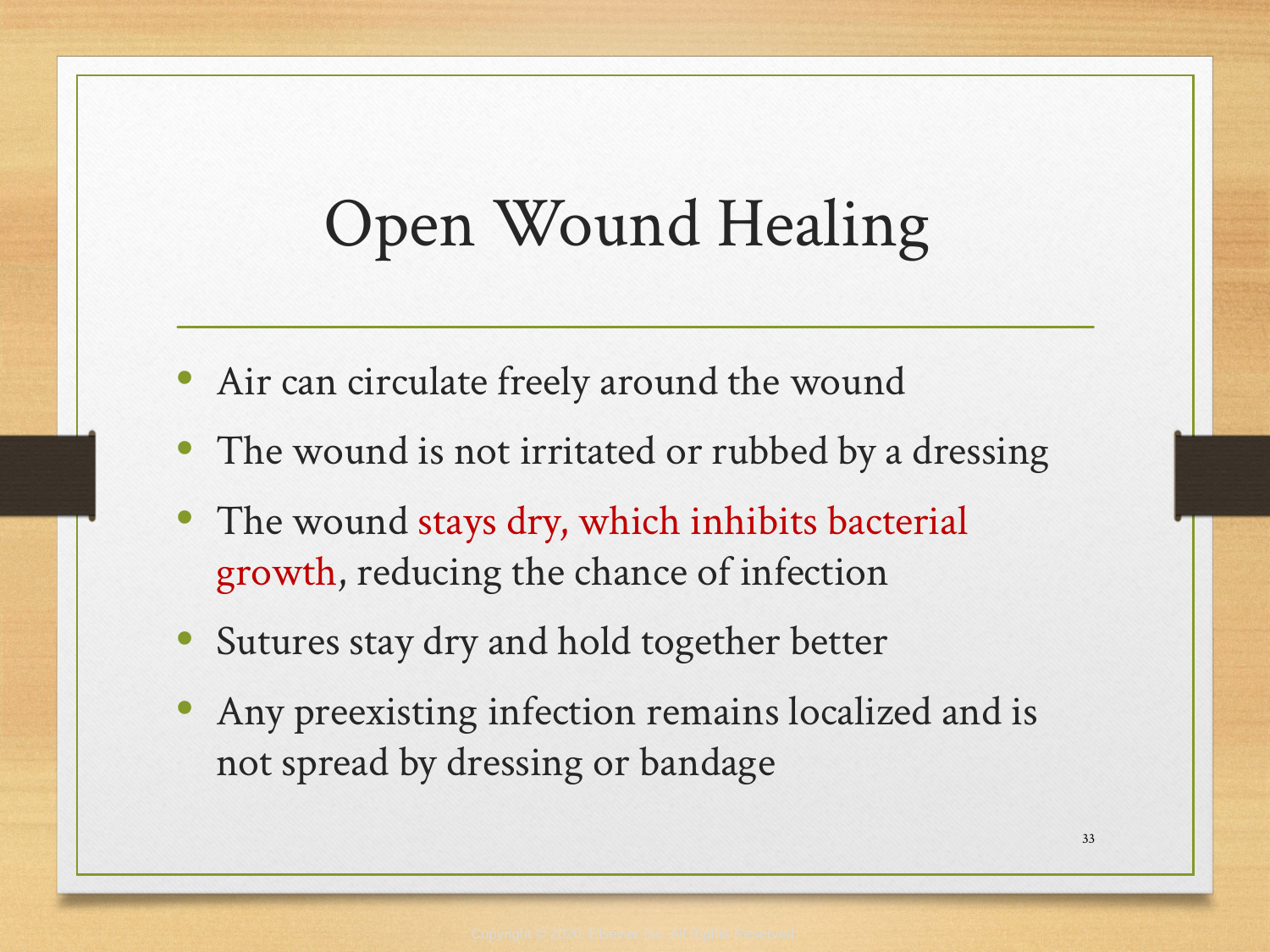

# Open Wound Healing
Air can circulate freely around the wound
The wound is not irritated or rubbed by a dressing
The wound stays dry, which inhibits bacterial growth, reducing the chance of infection
Sutures stay dry and hold together better
Any preexisting infection remains localized and is not spread by dressing or bandage
 33